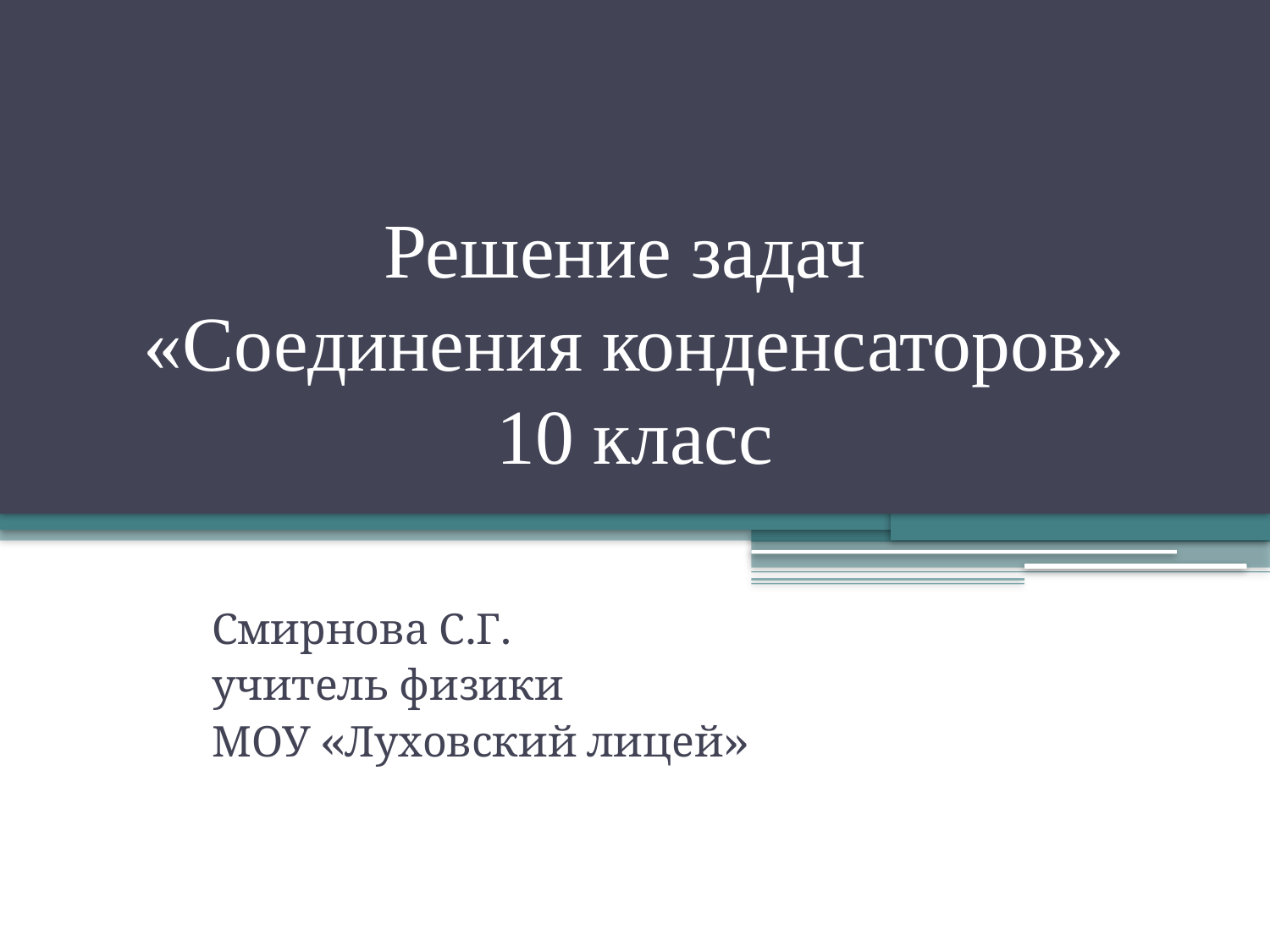

# Решение задач «Соединения конденсаторов» 10 класс
Смирнова С.Г.
учитель физики
МОУ «Луховский лицей»